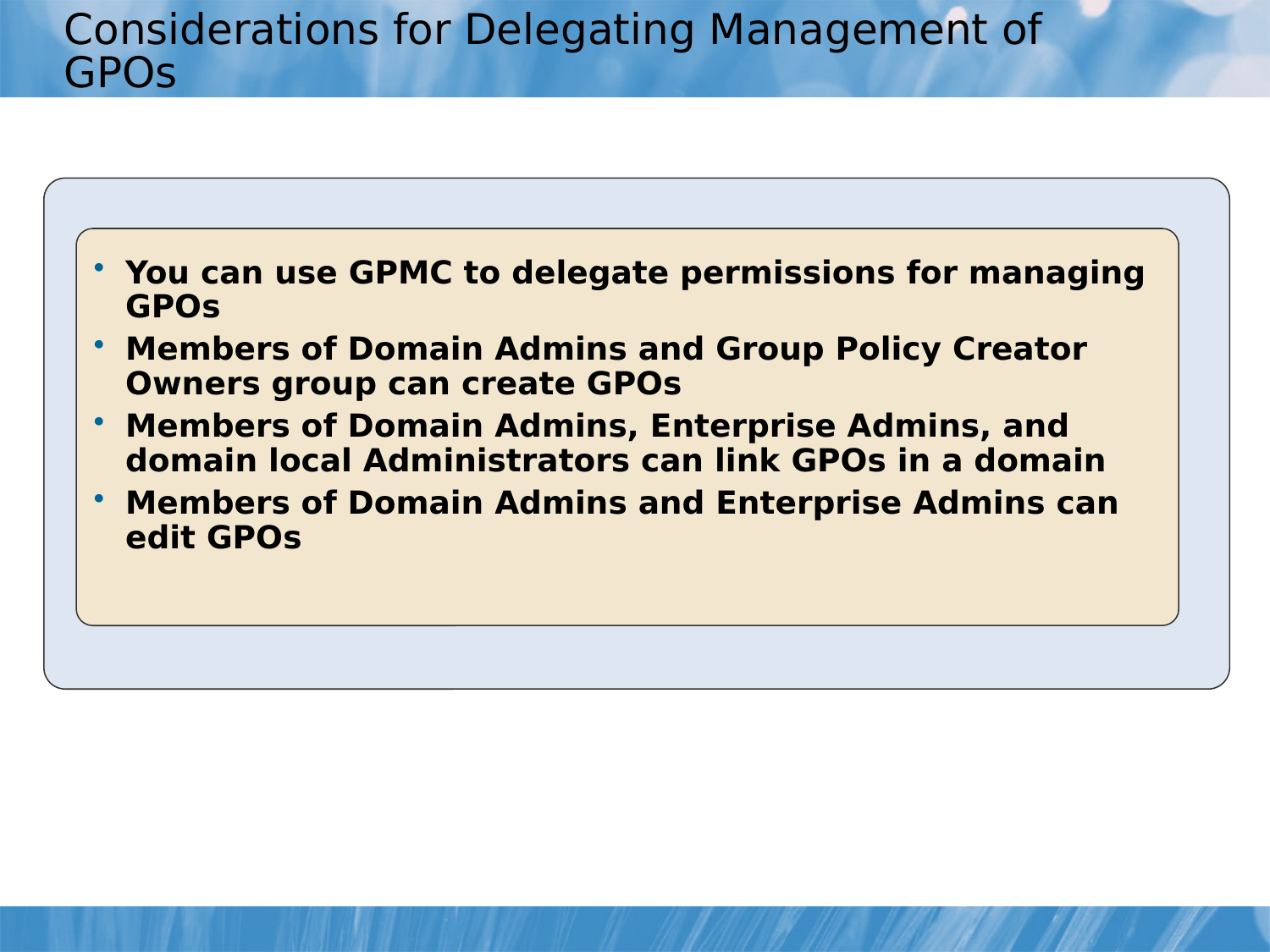

# Considerations for Delegating Management of GPOs

You can use GPMC to delegate permissions for managing GPOs
Members of Domain Admins and Group Policy Creator Owners group can create GPOs
Members of Domain Admins, Enterprise Admins, and domain local Administrators can link GPOs in a domain
Members of Domain Admins and Enterprise Admins can edit GPOs